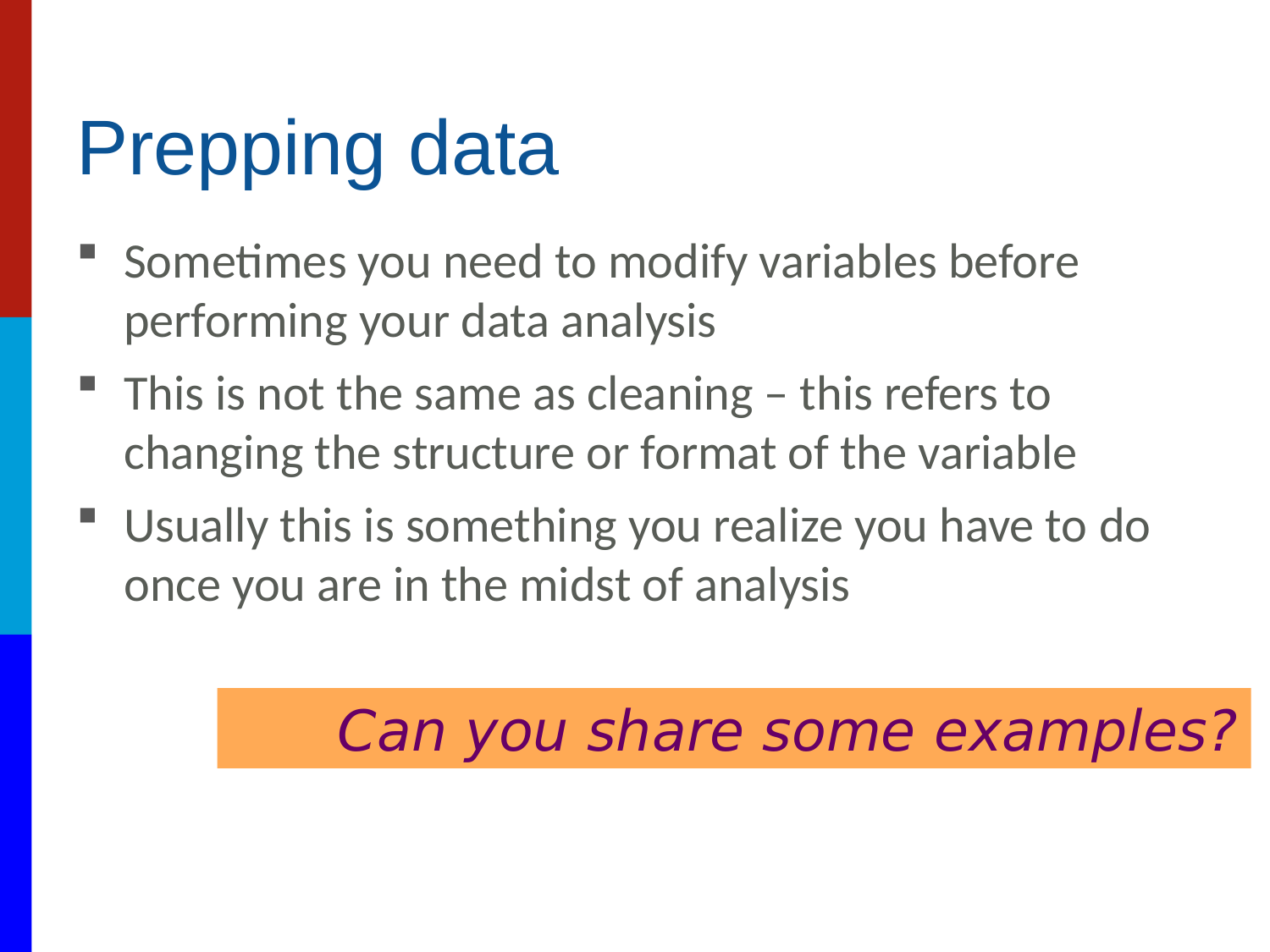

# Prepping data
Sometimes you need to modify variables before performing your data analysis
This is not the same as cleaning – this refers to changing the structure or format of the variable
Usually this is something you realize you have to do once you are in the midst of analysis
      Can you share some examples?